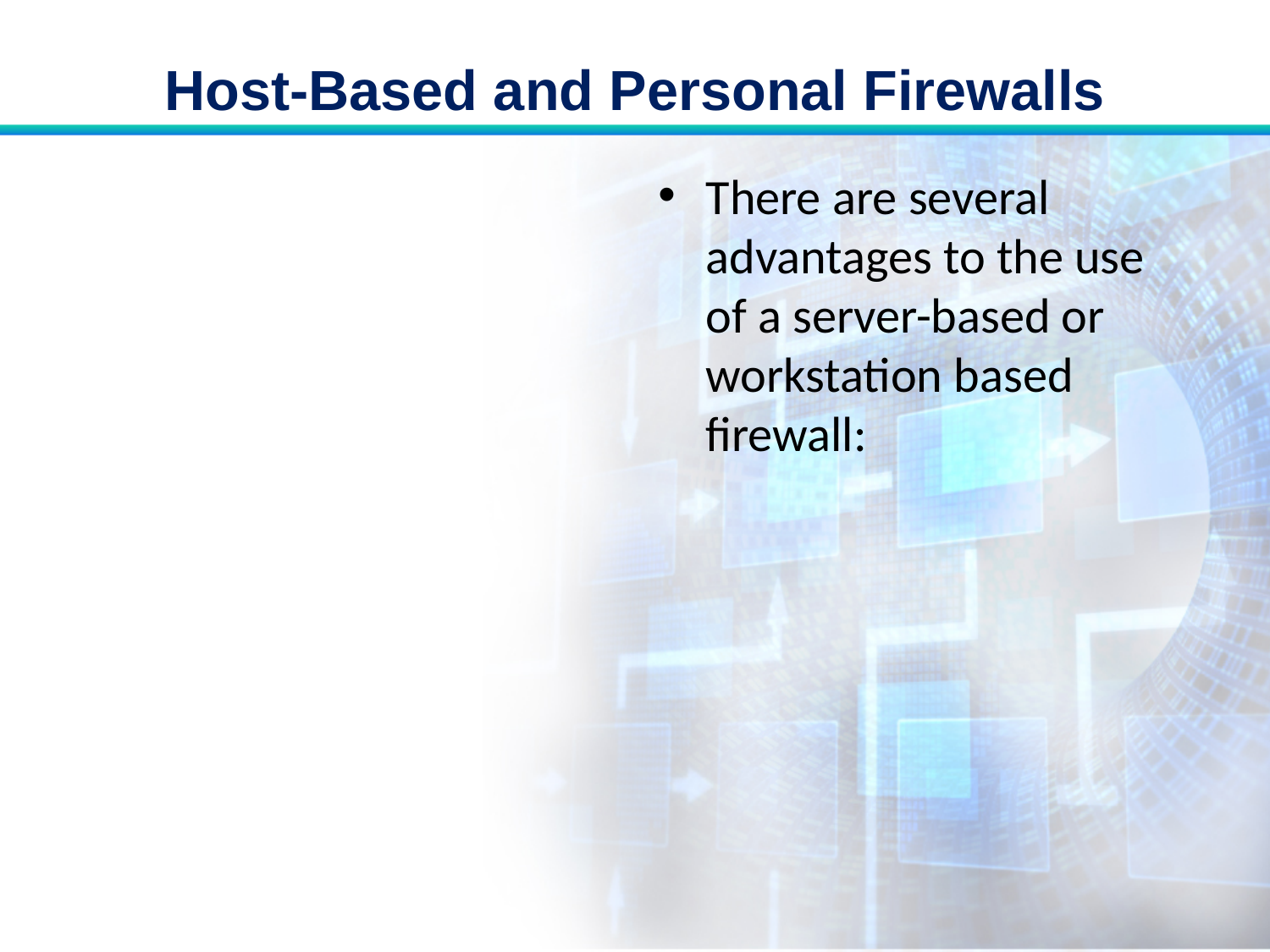

# Host-Based and Personal Firewalls
There are several advantages to the use of a server-based or workstation based firewall: